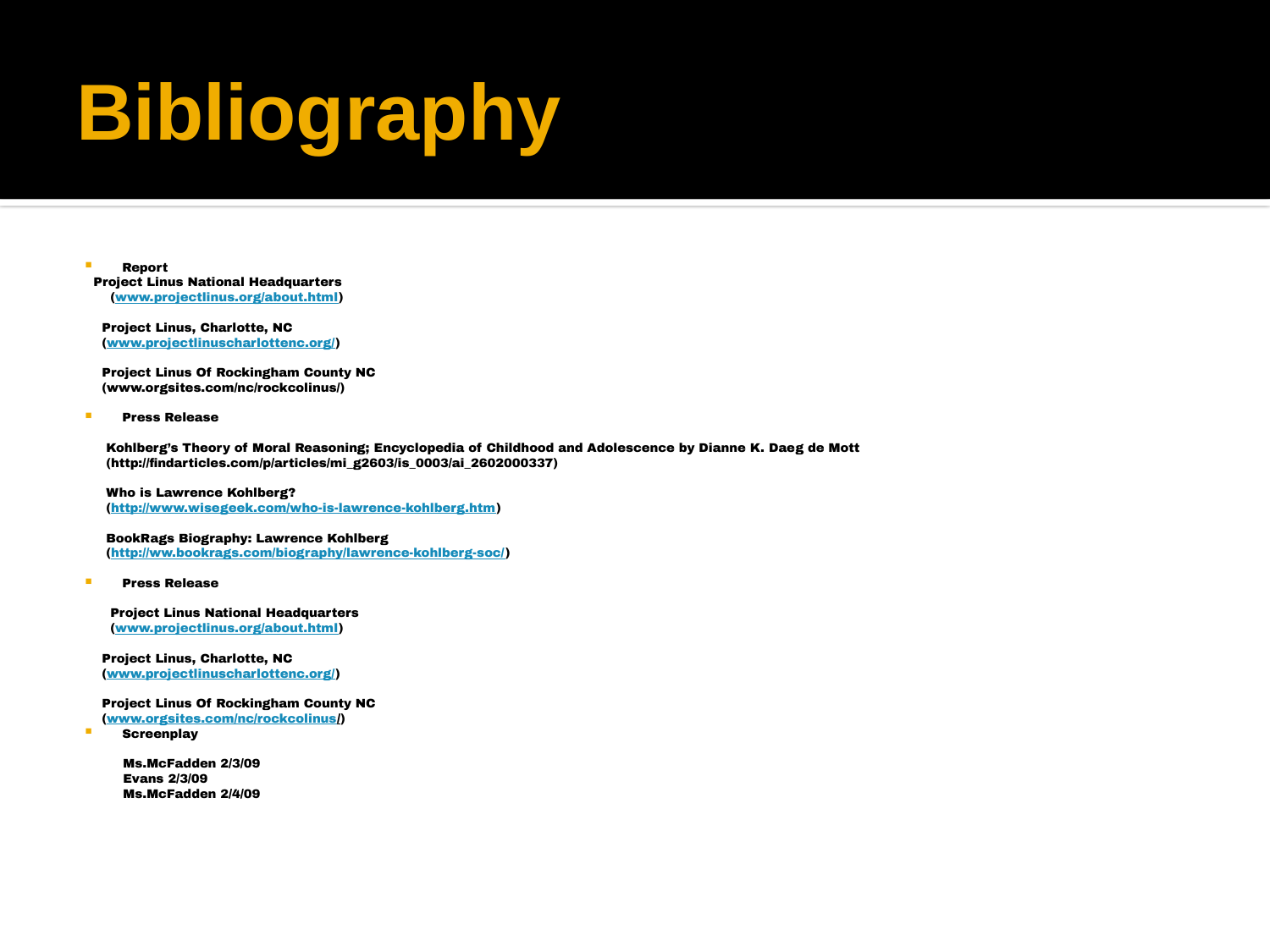

# Bibliography
Report
  Project Linus National Headquarters
      (www.projectlinus.org/about.html)

    Project Linus, Charlotte, NC
    (www.projectlinuscharlottenc.org/)

    Project Linus Of Rockingham County NC
    (www.orgsites.com/nc/rockcolinus/)

Press Release

     Kohlberg’s Theory of Moral Reasoning; Encyclopedia of Childhood and Adolescence by Dianne K. Daeg de Mott
     (http://findarticles.com/p/articles/mi_g2603/is_0003/ai_2602000337)

     Who is Lawrence Kohlberg?
     (http://www.wisegeek.com/who-is-lawrence-kohlberg.htm)

     BookRags Biography: Lawrence Kohlberg
     (http://ww.bookrags.com/biography/lawrence-kohlberg-soc/)

Press Release

      Project Linus National Headquarters
      (www.projectlinus.org/about.html)

    Project Linus, Charlotte, NC
    (www.projectlinuscharlottenc.org/)

    Project Linus Of Rockingham County NC
    (www.orgsites.com/nc/rockcolinus/)
Screenplay

         Ms.McFadden 2/3/09
         Evans 2/3/09
         Ms.McFadden 2/4/09